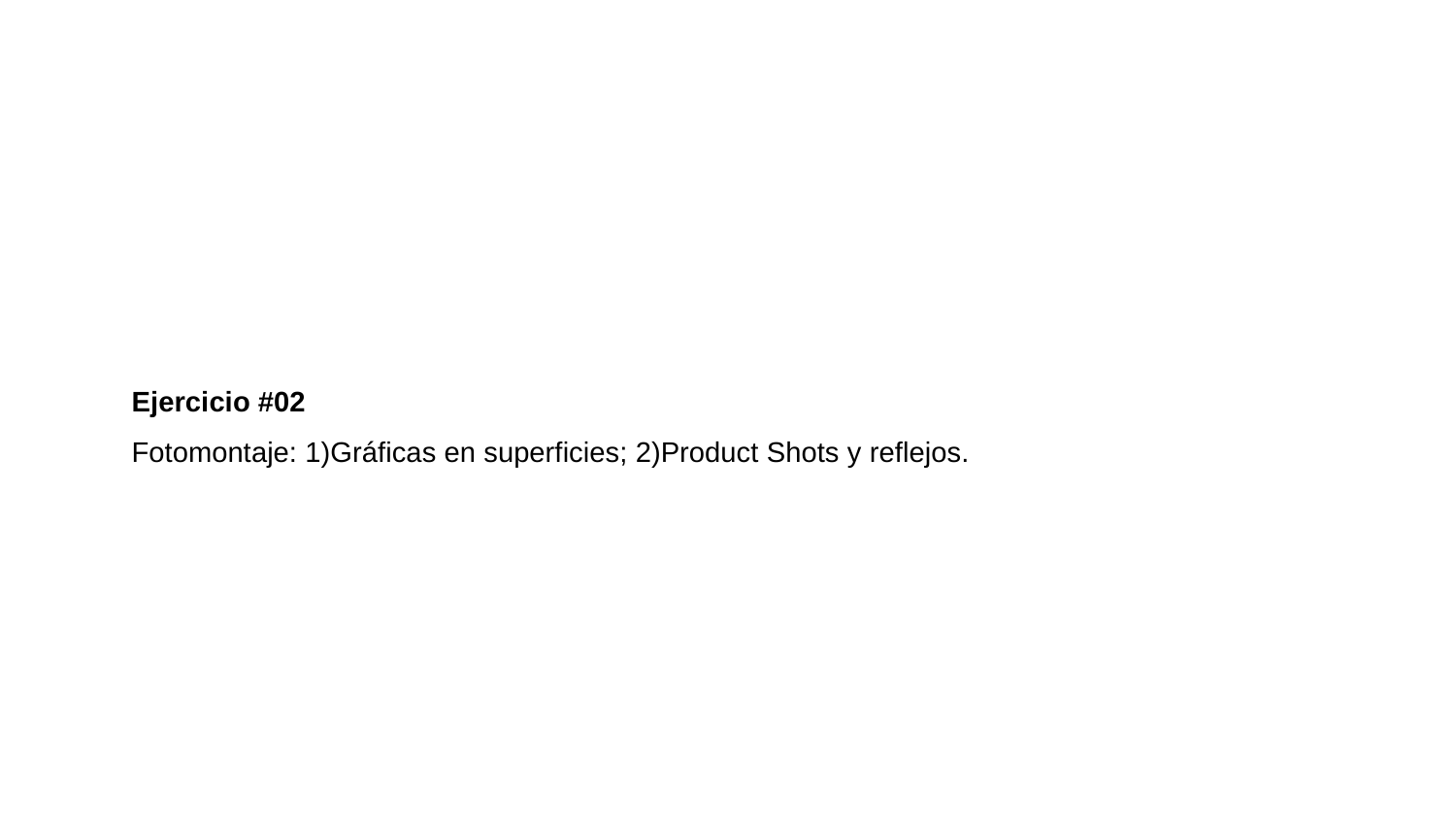

Ejercicio #02
Fotomontaje: 1)Gráficas en superficies; 2)Product Shots y reflejos.